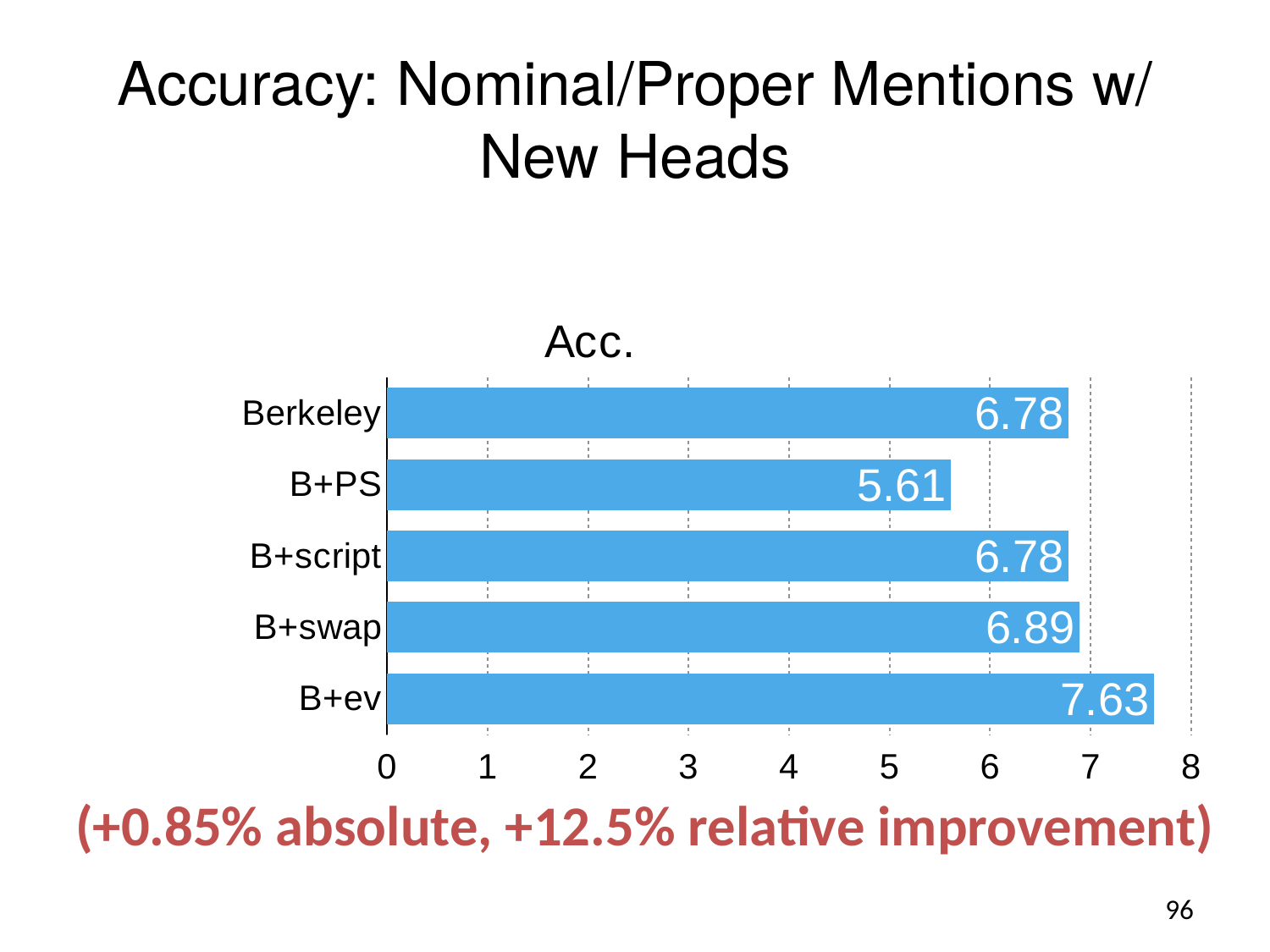

# Accuracy: Nominal/Proper Mentions w/ New Heads

### Chart: Acc.

| Category |  |
|---|---|
| Berkeley | 6.78 |
| B+PS | 5.609999999999998 |
| B+script | 6.78 |
| B+swap | 6.89 |
| B+ev | 7.63 |
(+0.85% absolute, +12.5% relative improvement)
96